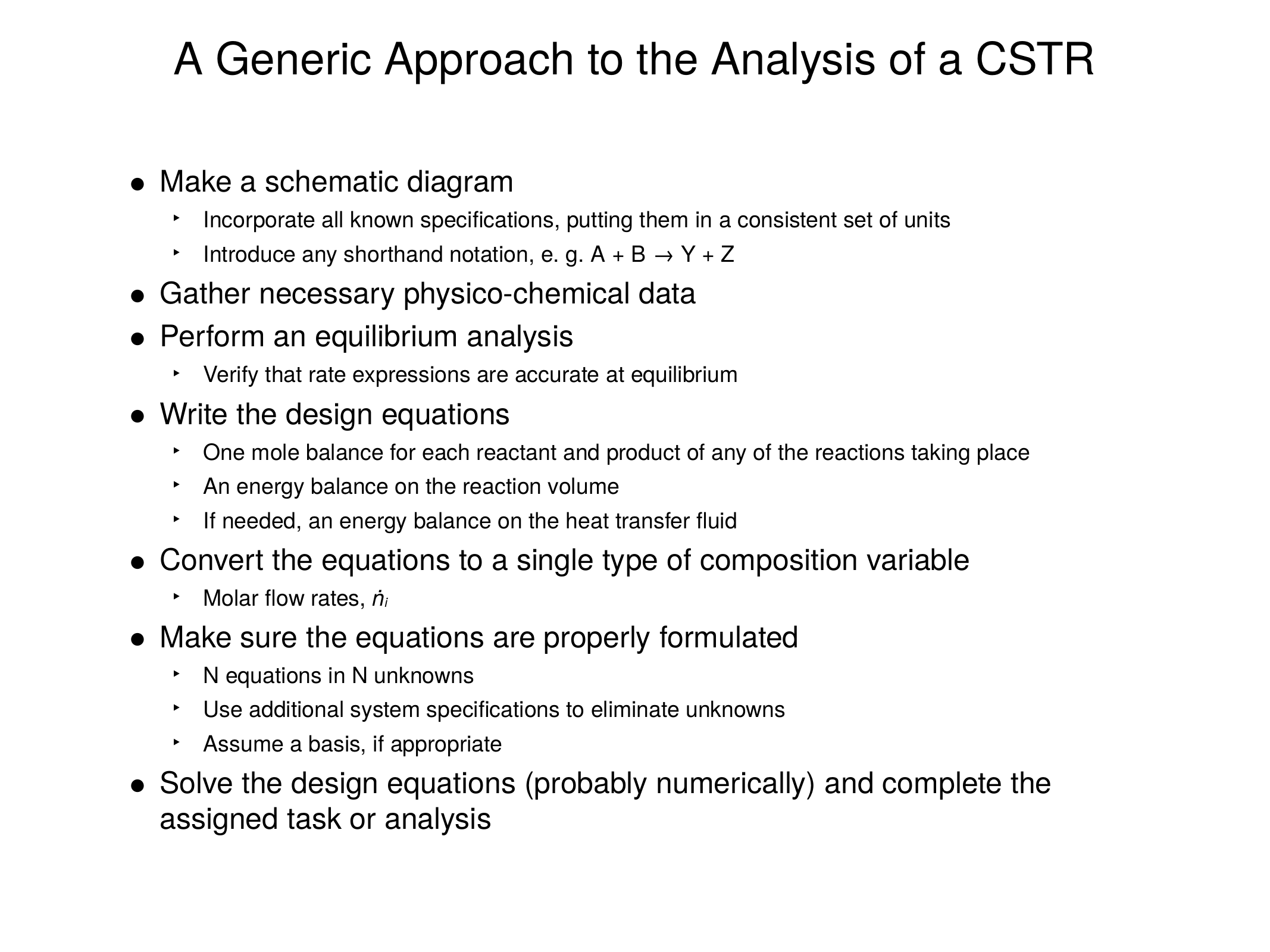

# A Generic Approach to the Analysis of a CSTR
Make a schematic diagram
Incorporate all known specifications, putting them in a consistent set of units
Introduce any shorthand notation, e. g. A + B → Y + Z
Gather necessary physico-chemical data
Perform an equilibrium analysis
Verify that rate expressions are accurate at equilibrium
Write the design equations
One mole balance for each reactant and product of any of the reactions taking place
An energy balance on the reaction volume
If needed, an energy balance on the heat transfer fluid
Convert the equations to a single type of composition variable
Molar flow rates, ṅi
Make sure the equations are properly formulated
N equations in N unknowns
Use additional system specifications to eliminate unknowns
Assume a basis, if appropriate
Solve the design equations (probably numerically) and complete the assigned task or analysis